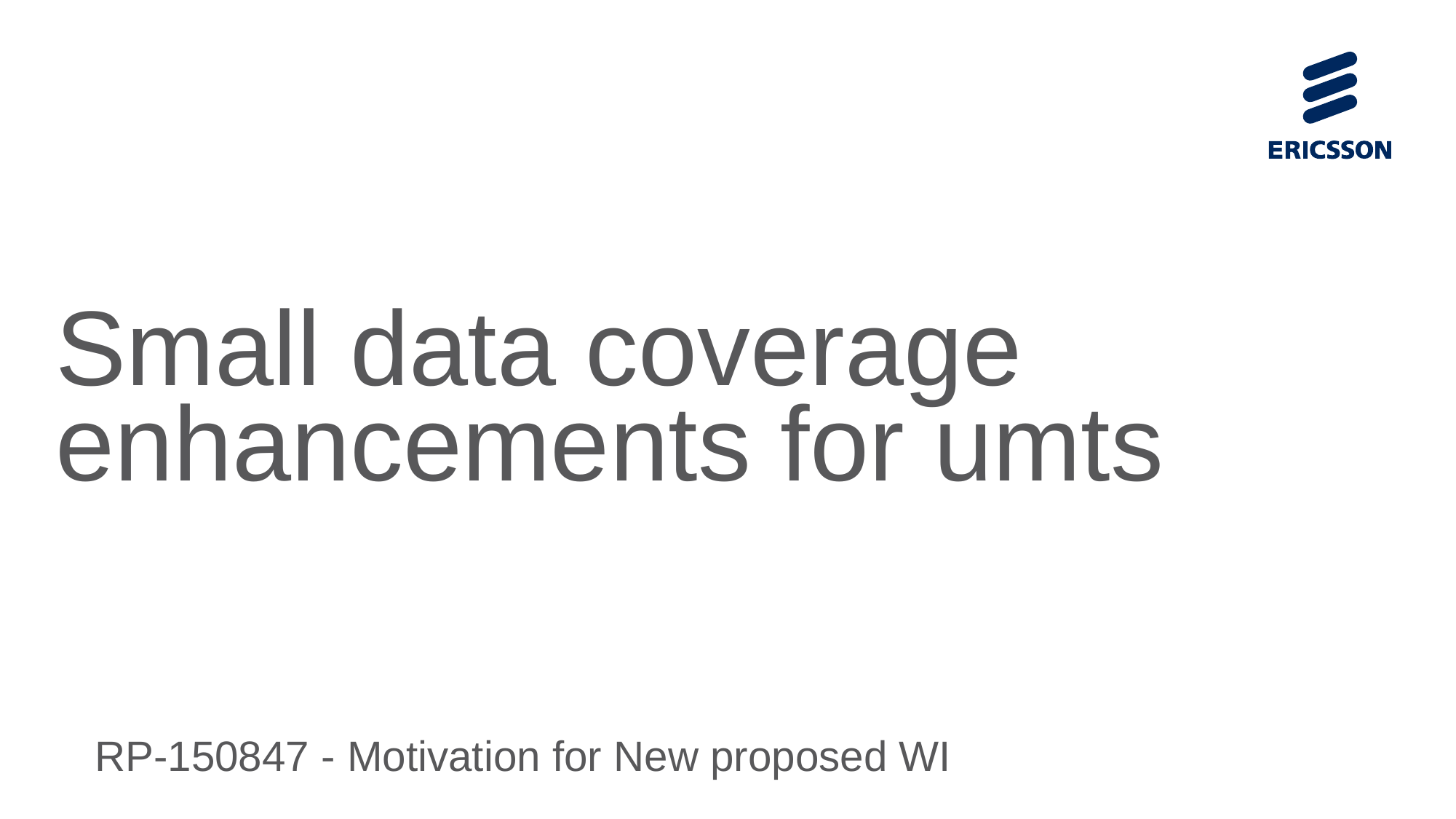

# Small data coverage enhancements for umts
  RP-150847 - Motivation for New proposed WI